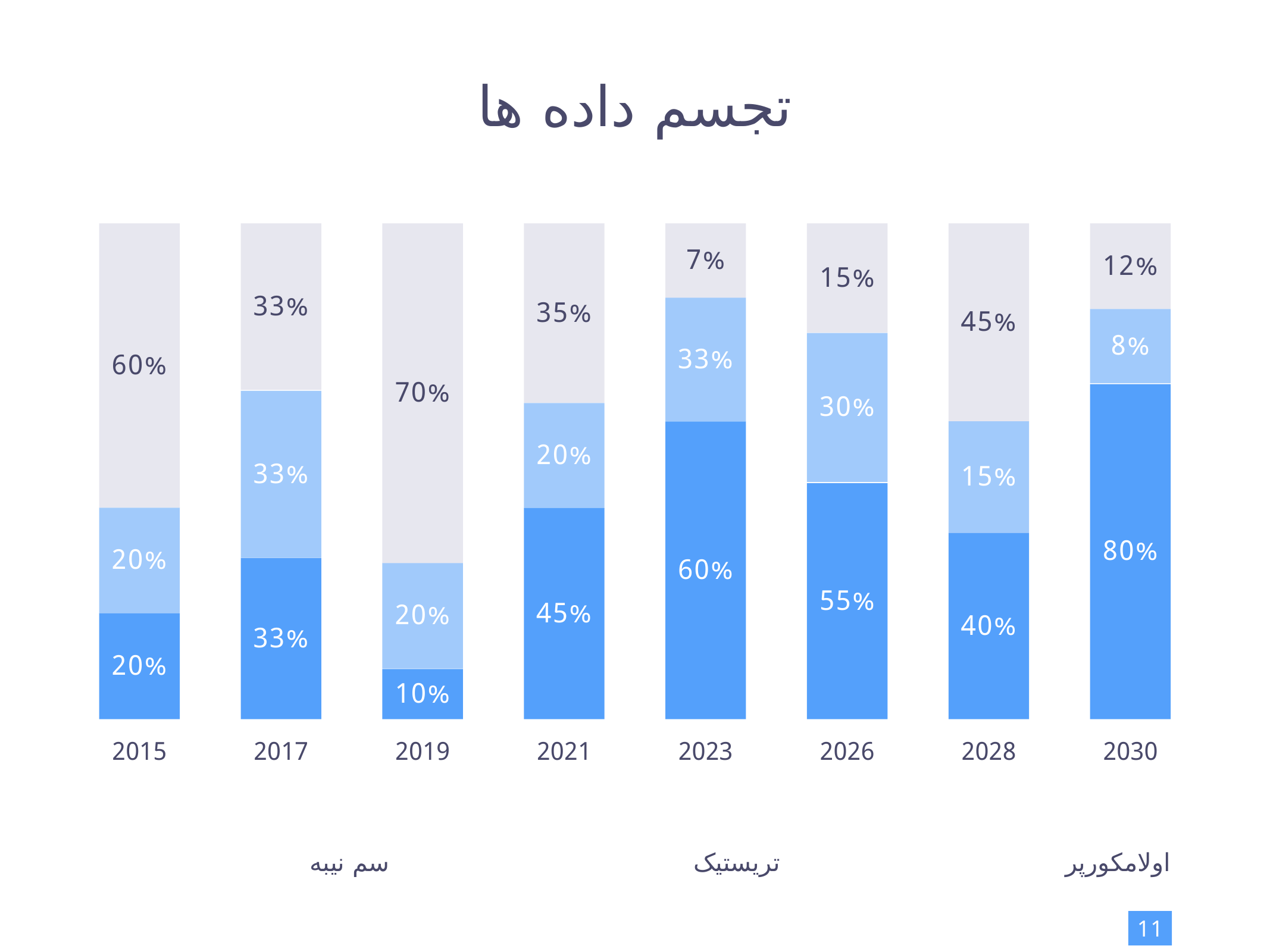

# تجسم داده ها
60%
33%
70%
35%
7%
15%
45%
12%
33%
8%
30%
80%
33%
20%
15%
60%
55%
20%
45%
40%
33%
20%
20%
10%
2015
2017
2019
2021
2023
2026
2028
2030

سم نیبه
تریستیک
اولامکورپر

11